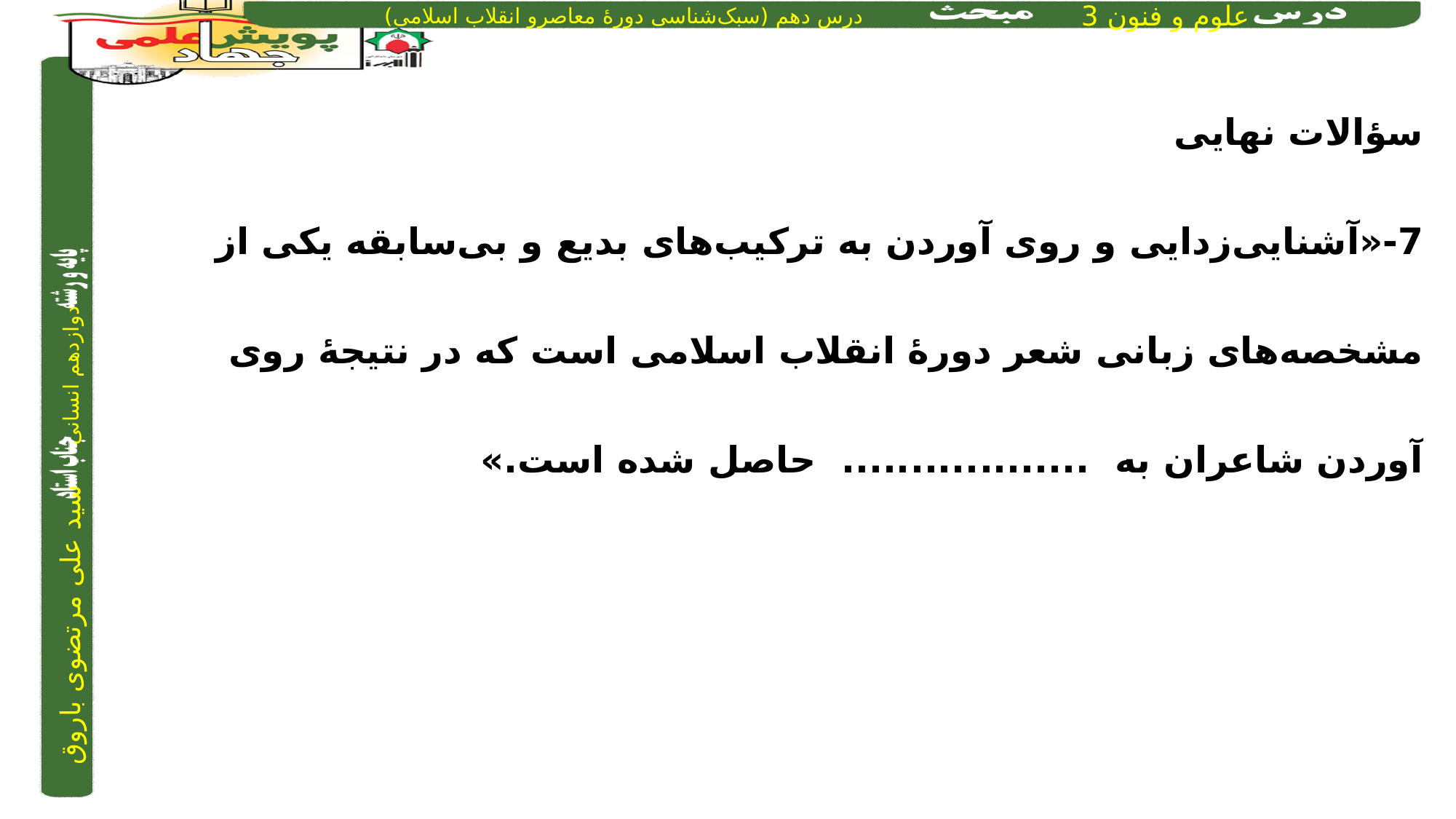

سؤالات نهایی
7-«آشنایی‌زدایی و روی‌ آوردن به ترکیب‌های بدیع و بی‌‌سابقه یکی از مشخصه‌های زبانی شعر دورۀ انقلاب‌ اسلامی است که در نتیجۀ روی آوردن شاعران به  ..................  حاصل شده است.»

مفاهیم انتزاعی